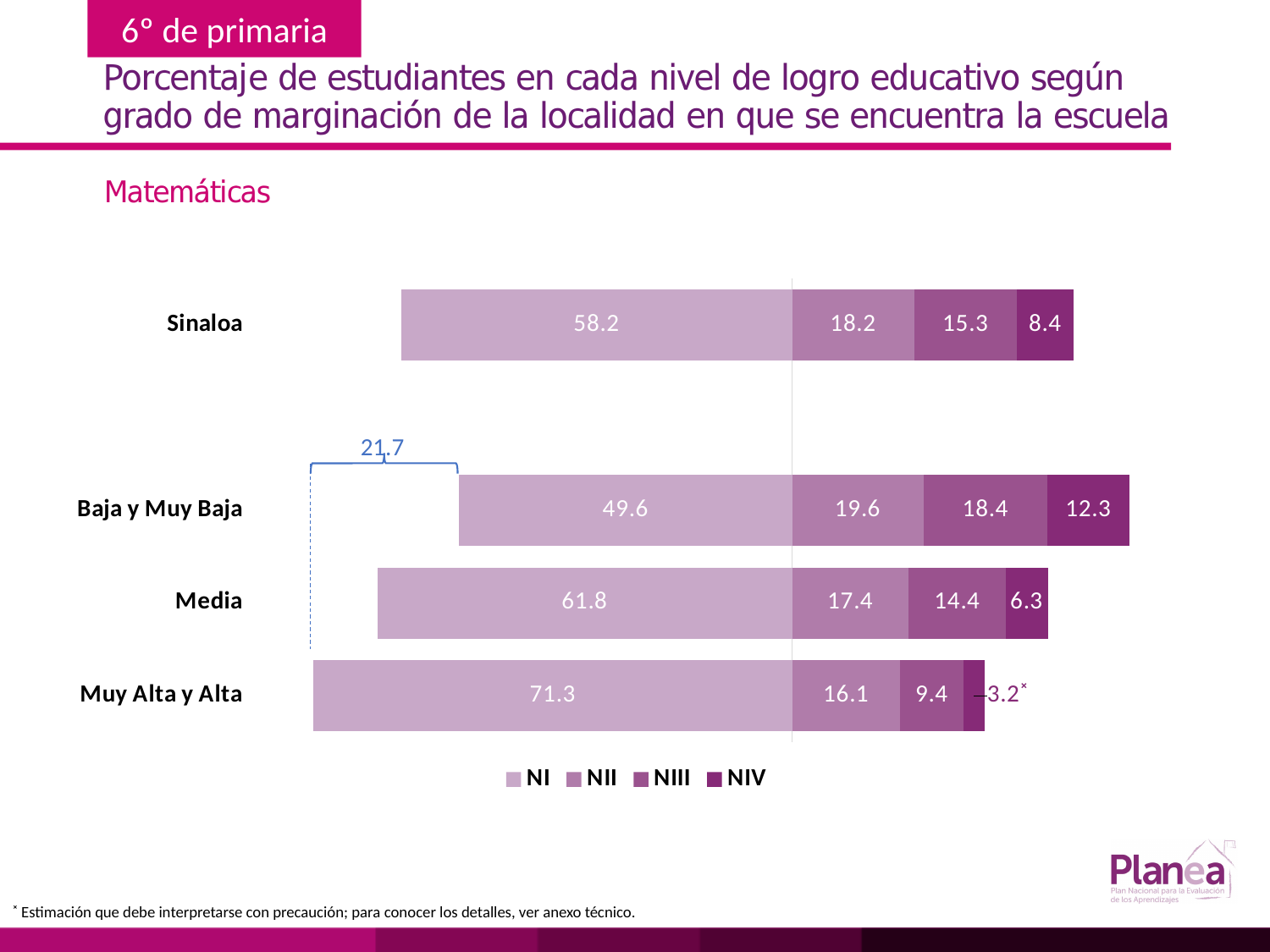

# Porcentaje de estudiantes en cada nivel de logro educativo según grado de marginación de la localidad en que se encuentra la escuela

Matemáticas

### Chart

| Category |  |  |  |  |
|---|---|---|---|---|
| Muy Alta y Alta | -71.3 | 16.1 | 9.4 | 3.2 |
| Media | -61.8 | 17.4 | 14.4 | 6.3 |
| Baja y Muy Baja | -49.6 | 19.6 | 18.4 | 12.3 |
|  | None | None | None | None |
| Sinaloa | -58.2 | 18.2 | 15.3 | 8.4 |
21.7
˟ Estimación que debe interpretarse con precaución; para conocer los detalles, ver anexo técnico.